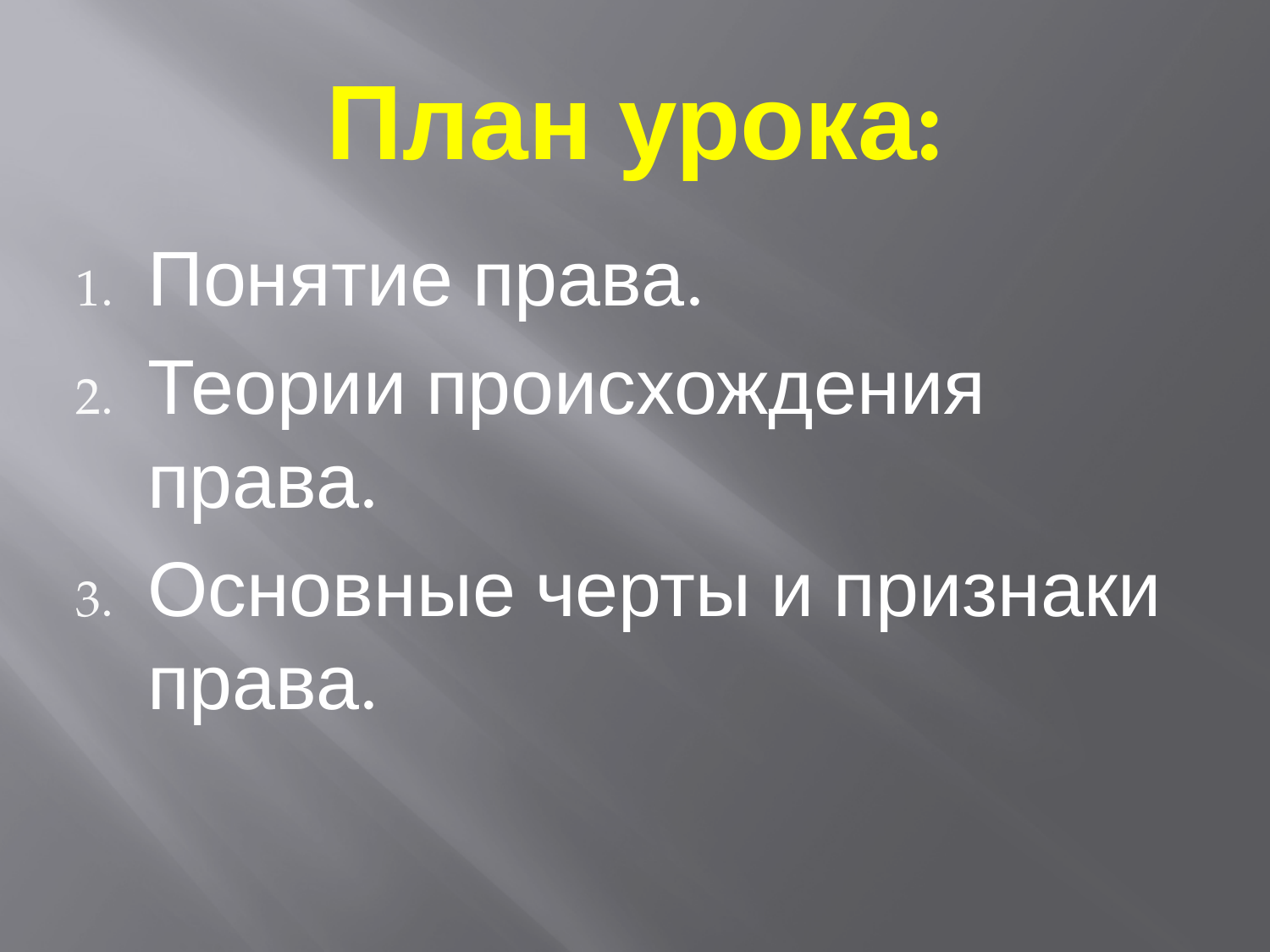

# План урока:
Понятие права.
Теории происхождения права.
Основные черты и признаки права.